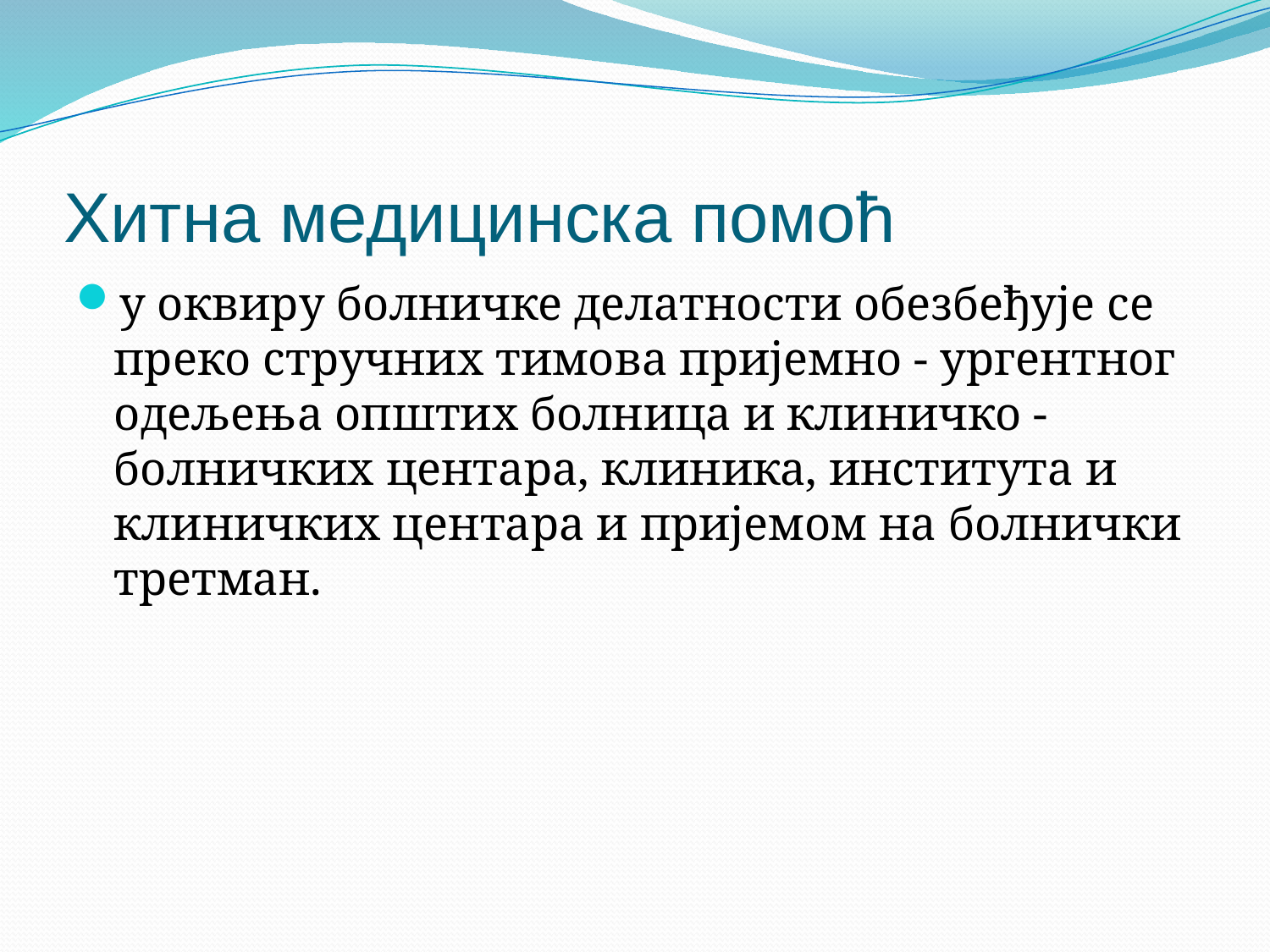

# Хитна медицинска помоћ
у оквиру болничке делатности обезбеђује се преко стручних тимова пријемно - ургентног одељења општих болница и клиничко - болничких центара, клиника, института и клиничких центара и пријемом на болнички третман.